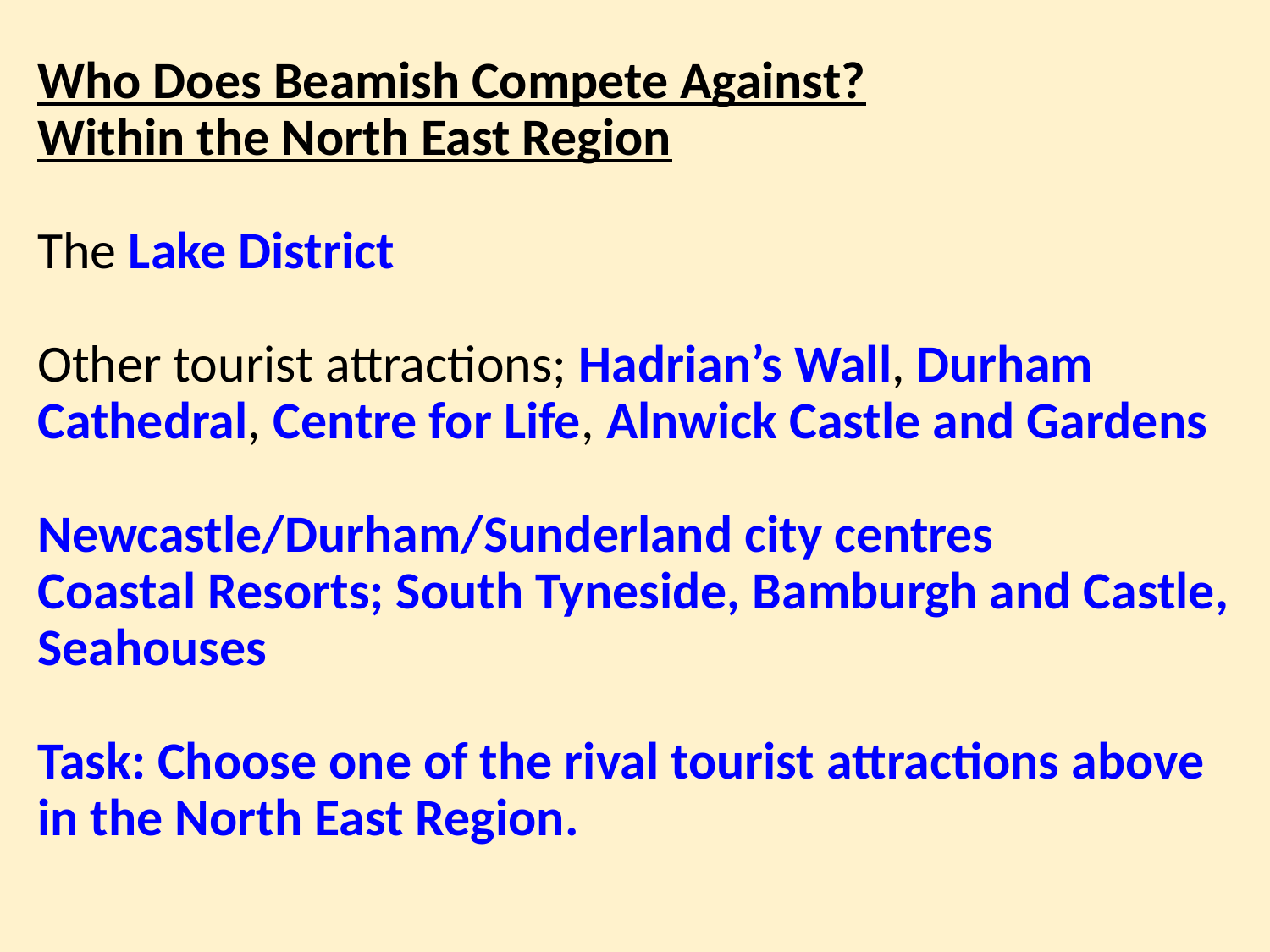

# Who Does Beamish Compete Against? Within the North East Region The Lake District Other tourist attractions; Hadrian’s Wall, Durham Cathedral, Centre for Life, Alnwick Castle and Gardens Newcastle/Durham/Sunderland city centres Coastal Resorts; South Tyneside, Bamburgh and Castle, Seahouses Task: Choose one of the rival tourist attractions above in the North East Region.